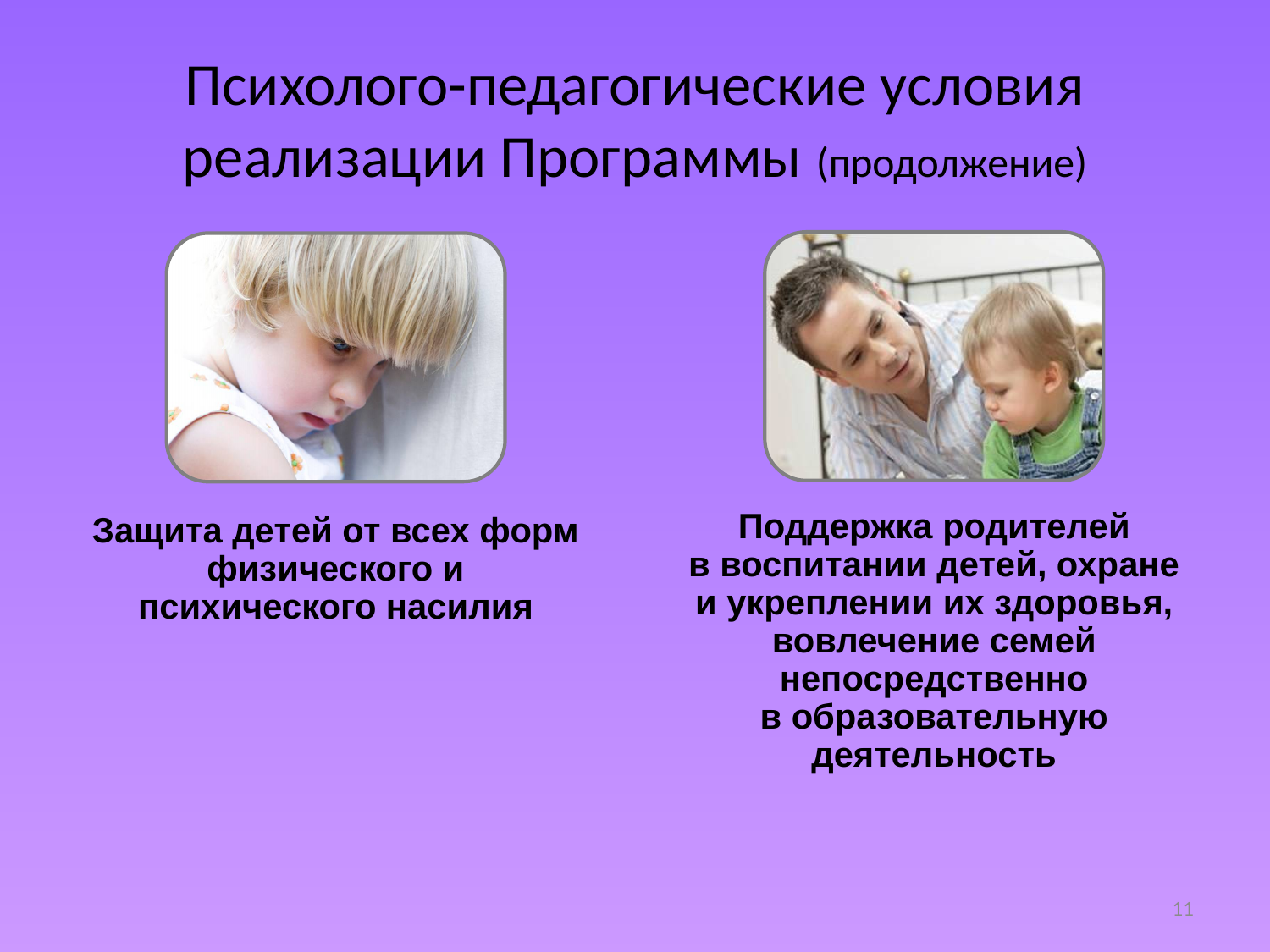

# Психолого-педагогические условия реализации Программы (продолжение)
Защита детей от всех форм физического и психического насилия
Поддержка родителей
в воспитании детей, охране
и укреплении их здоровья, вовлечение семей непосредственно
в образовательную деятельность
11